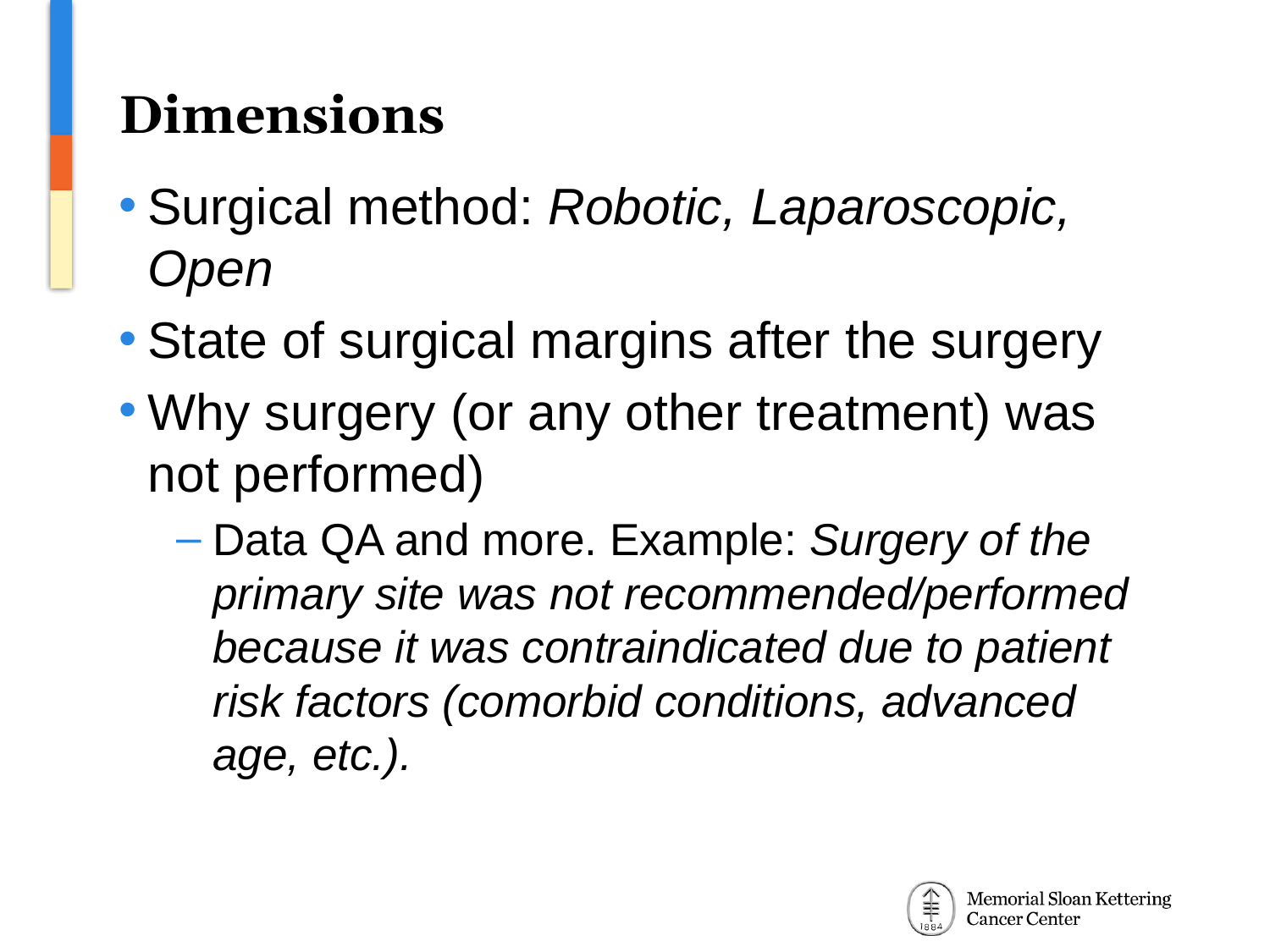

# Dimensions
Surgical method: Robotic, Laparoscopic, Open
State of surgical margins after the surgery
Why surgery (or any other treatment) was not performed)
Data QA and more. Example: Surgery of the primary site was not recommended/performed because it was contraindicated due to patient risk factors (comorbid conditions, advanced age, etc.).